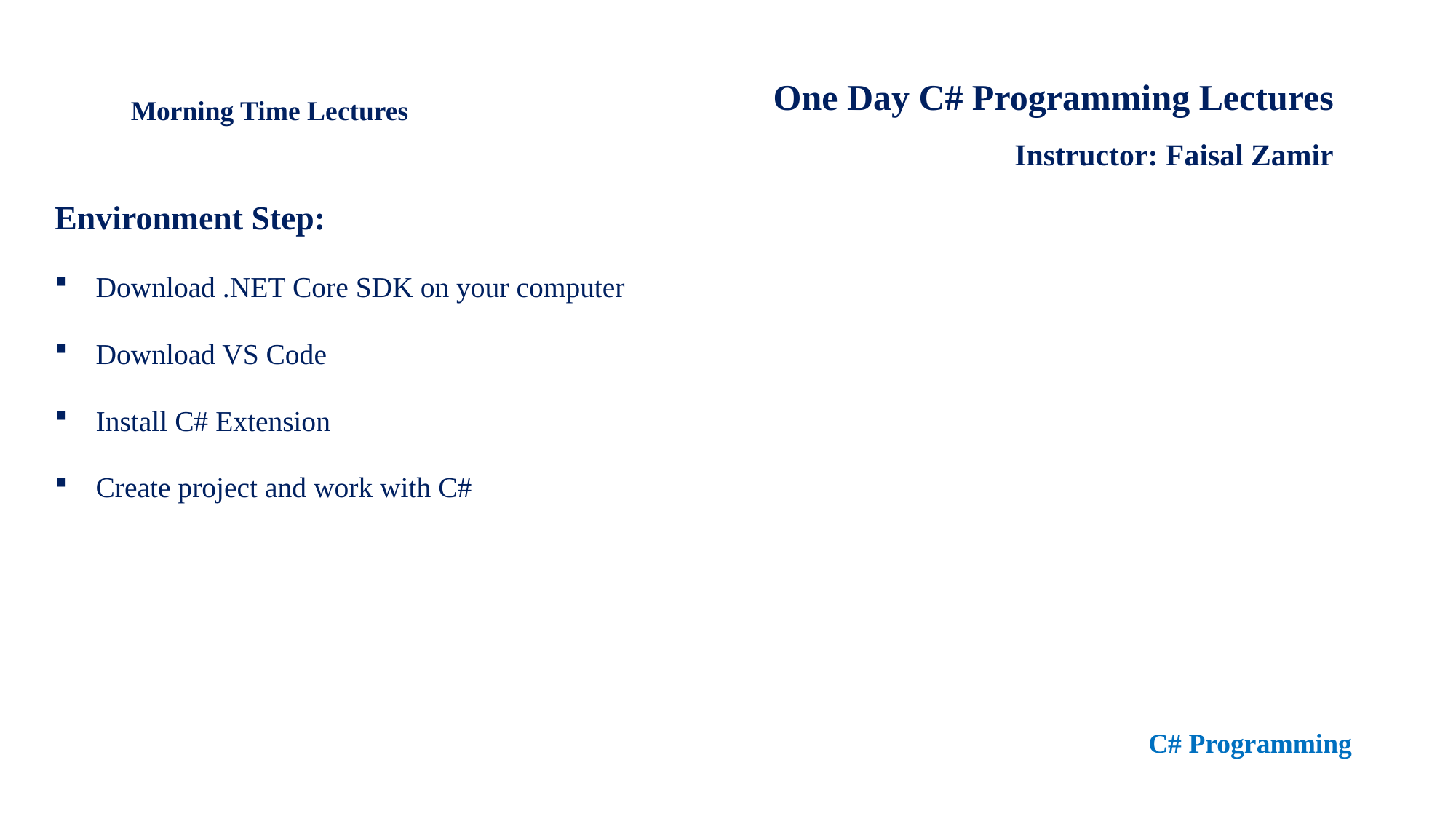

One Day C# Programming Lectures
Instructor: Faisal Zamir
Morning Time Lectures
Environment Step:
Download .NET Core SDK on your computer
Download VS Code
Install C# Extension
Create project and work with C#
C# Programming